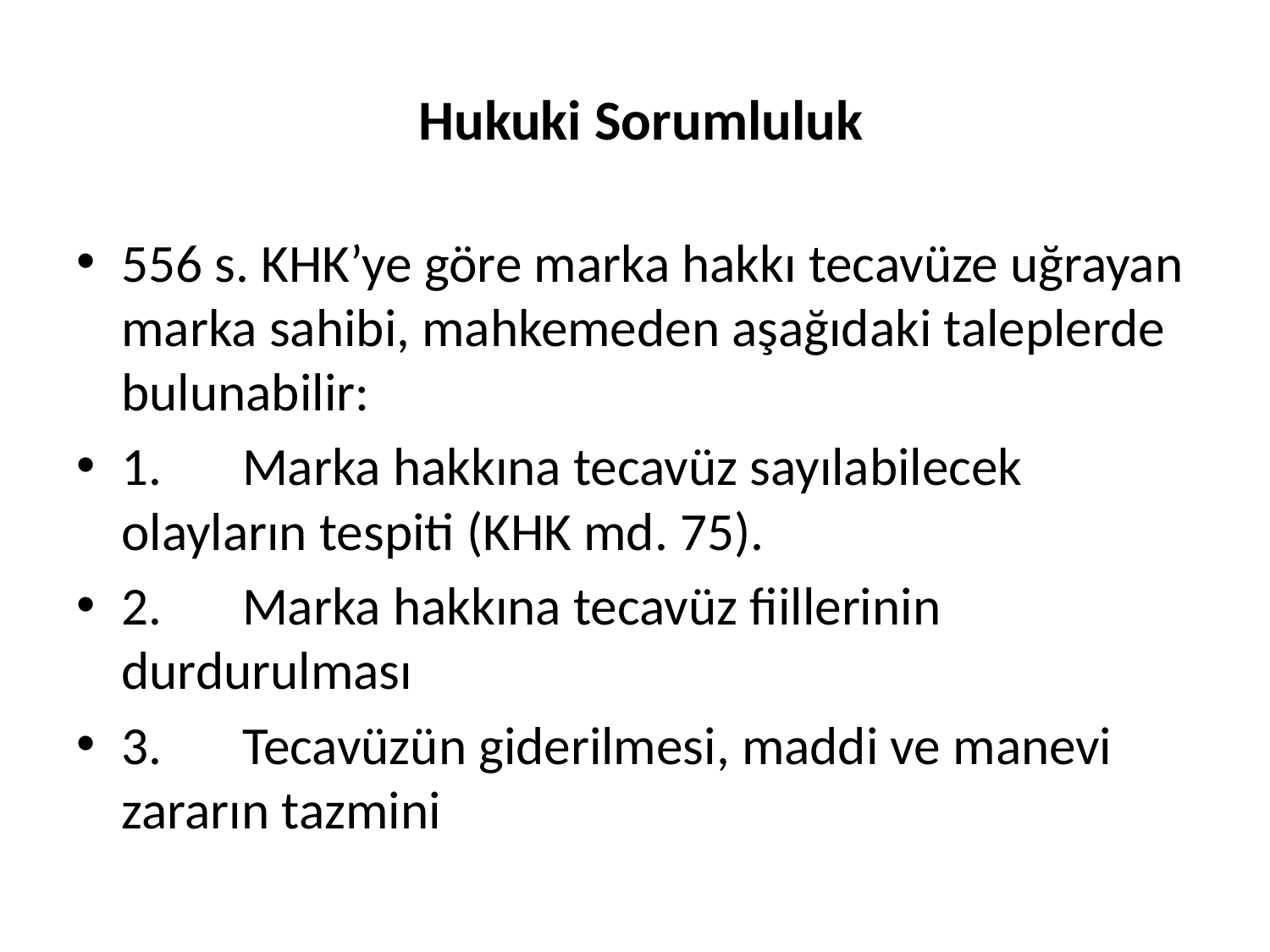

# Hukuki Sorumluluk
556 s. KHK’ye göre marka hakkı tecavüze uğrayan marka sahibi, mahkemeden aşağıdaki taleplerde bulunabilir:
1.	Marka hakkına tecavüz sayılabilecek olayların tespiti (KHK md. 75).
2.	Marka hakkına tecavüz fiillerinin durdurulması
3.	Tecavüzün giderilmesi, maddi ve manevi zararın tazmini